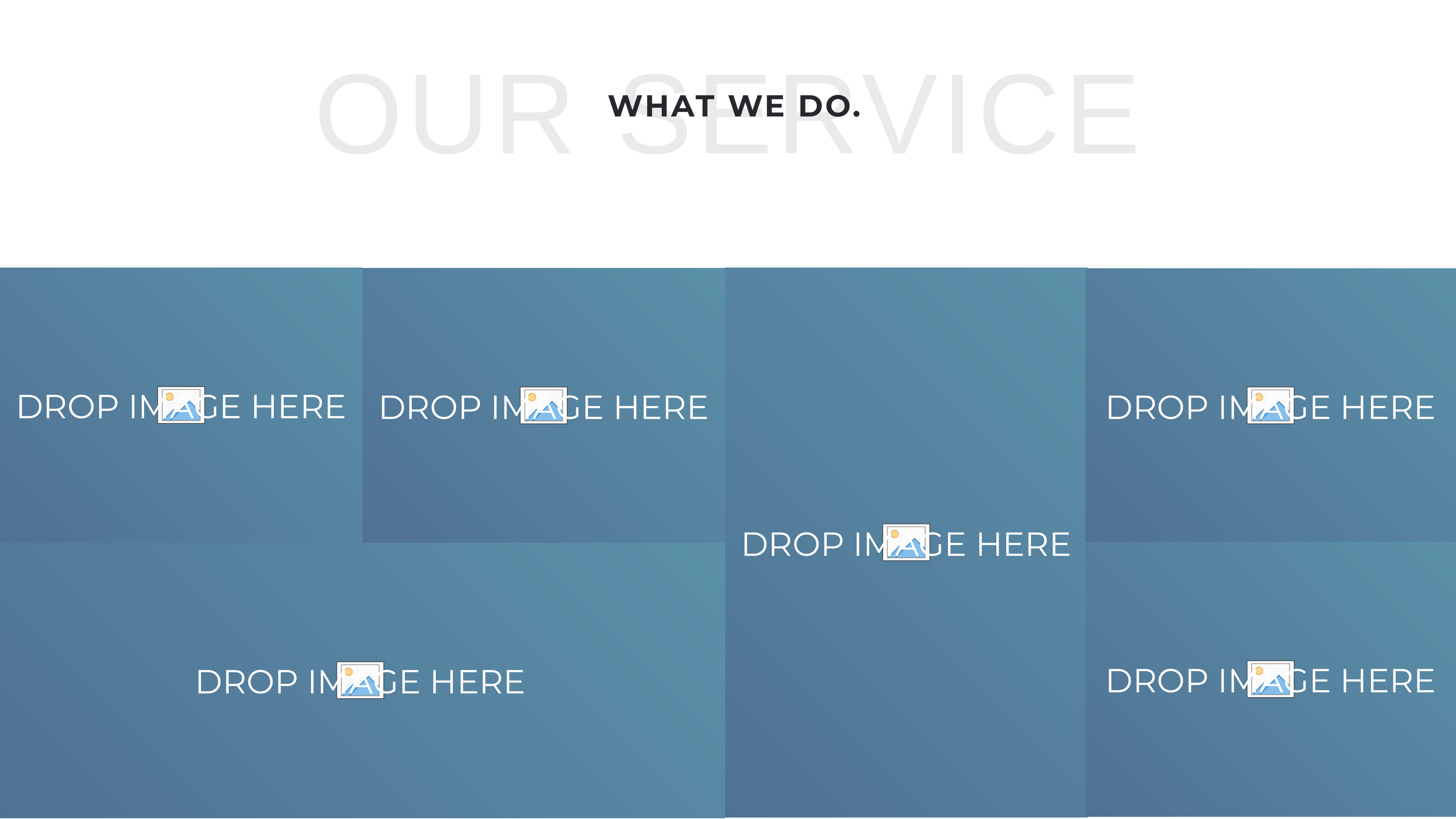

OUR SERVICE
WHAT WE DO.

BOYLE
50